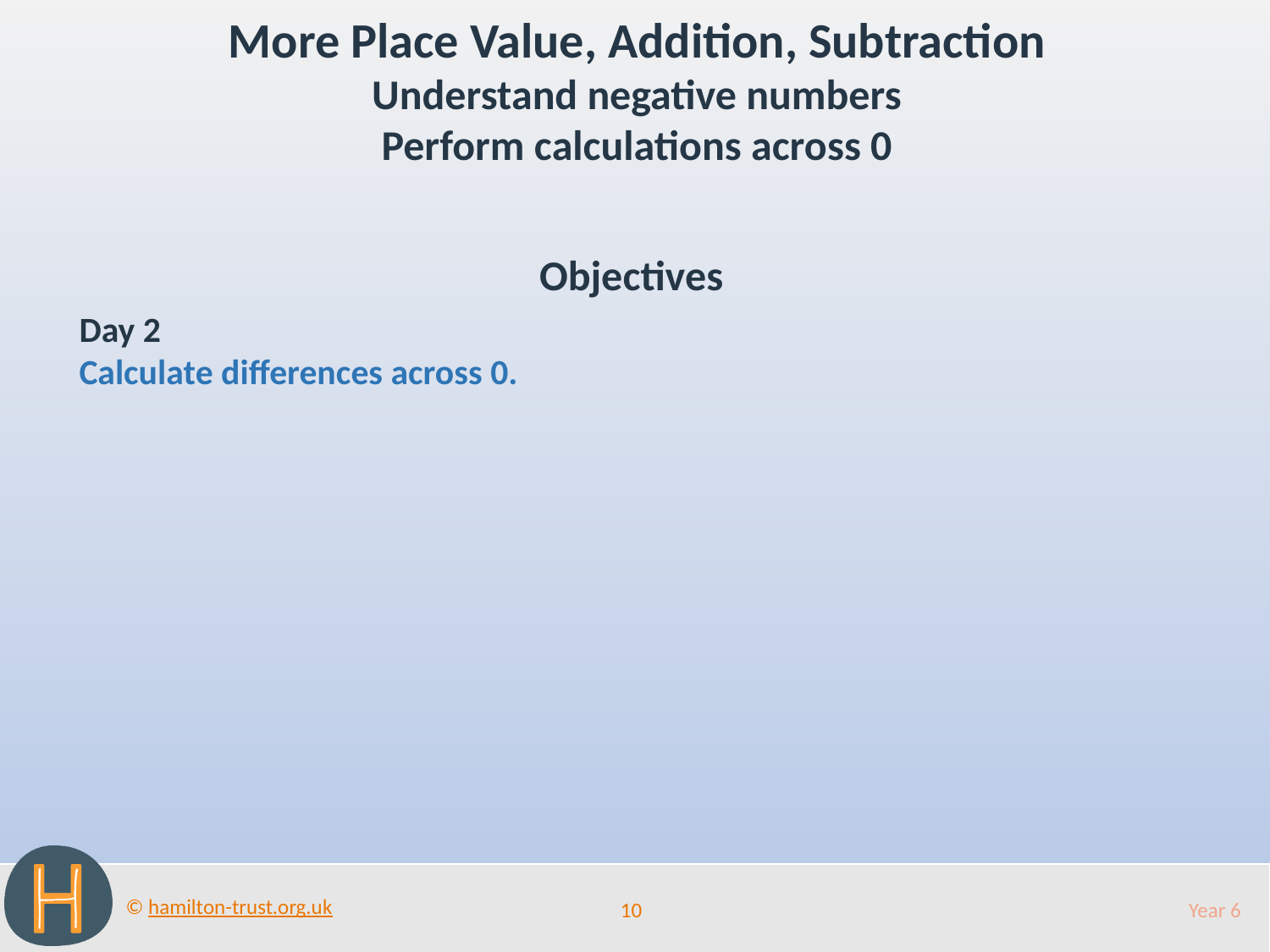

More Place Value, Addition, Subtraction
Understand negative numbers
Perform calculations across 0
Objectives
Day 2
Calculate differences across 0.
10
Year 6